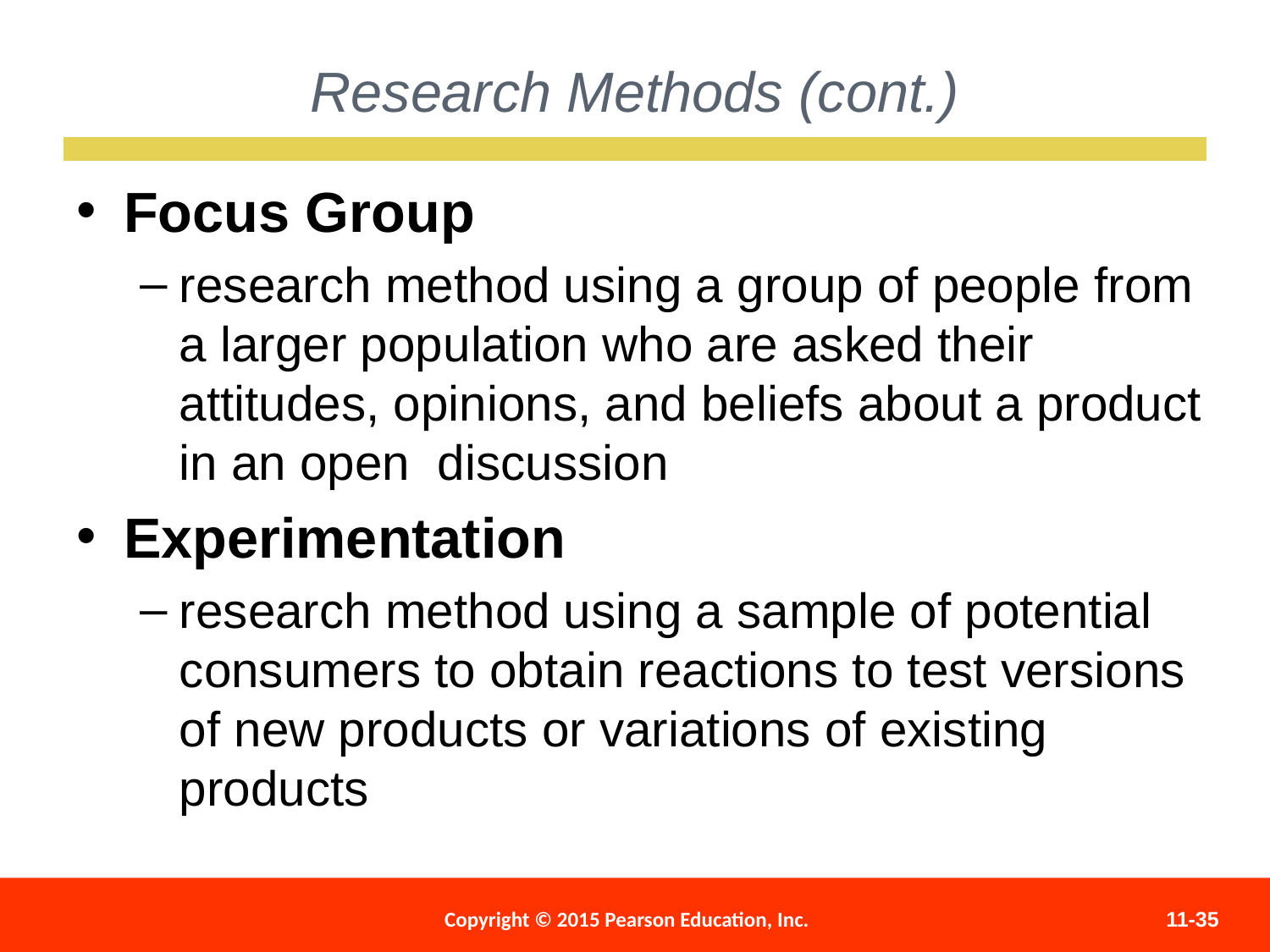

Research Methods (cont.)
Focus Group
research method using a group of people from a larger population who are asked their attitudes, opinions, and beliefs about a product in an open  discussion
Experimentation
research method using a sample of potential consumers to obtain reactions to test versions of new products or variations of existing products